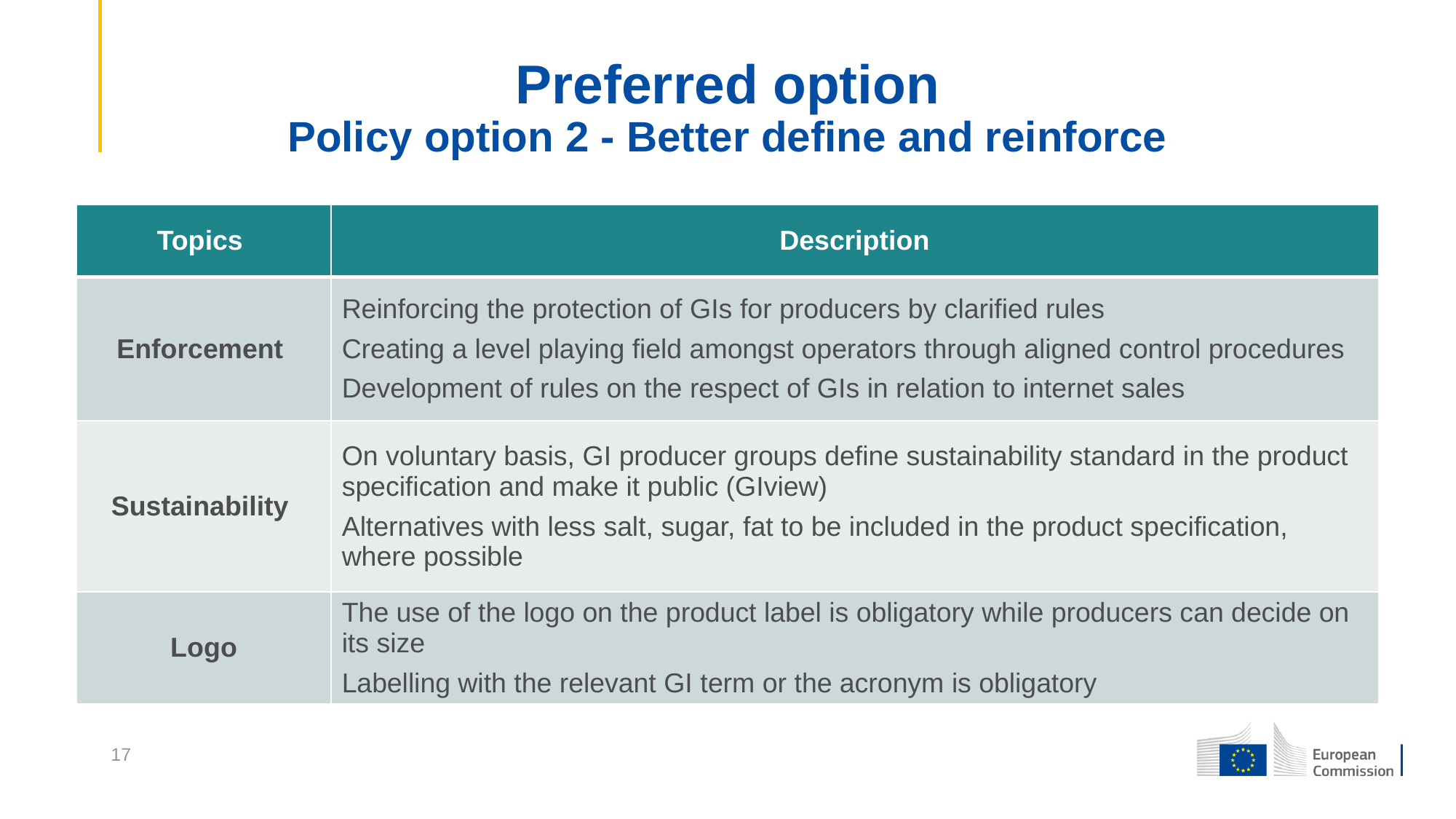

Preferred option
Policy option 2 - Better define and reinforce
| Topics | Description |
| --- | --- |
| Enforcement | Reinforcing the protection of GIs for producers by clarified rules Creating a level playing field amongst operators through aligned control procedures Development of rules on the respect of GIs in relation to internet sales |
| Sustainability | On voluntary basis, GI producer groups define sustainability standard in the product specification and make it public (GIview) Alternatives with less salt, sugar, fat to be included in the product specification, where possible |
| Logo | The use of the logo on the product label is obligatory while producers can decide on its size Labelling with the relevant GI term or the acronym is obligatory |
17